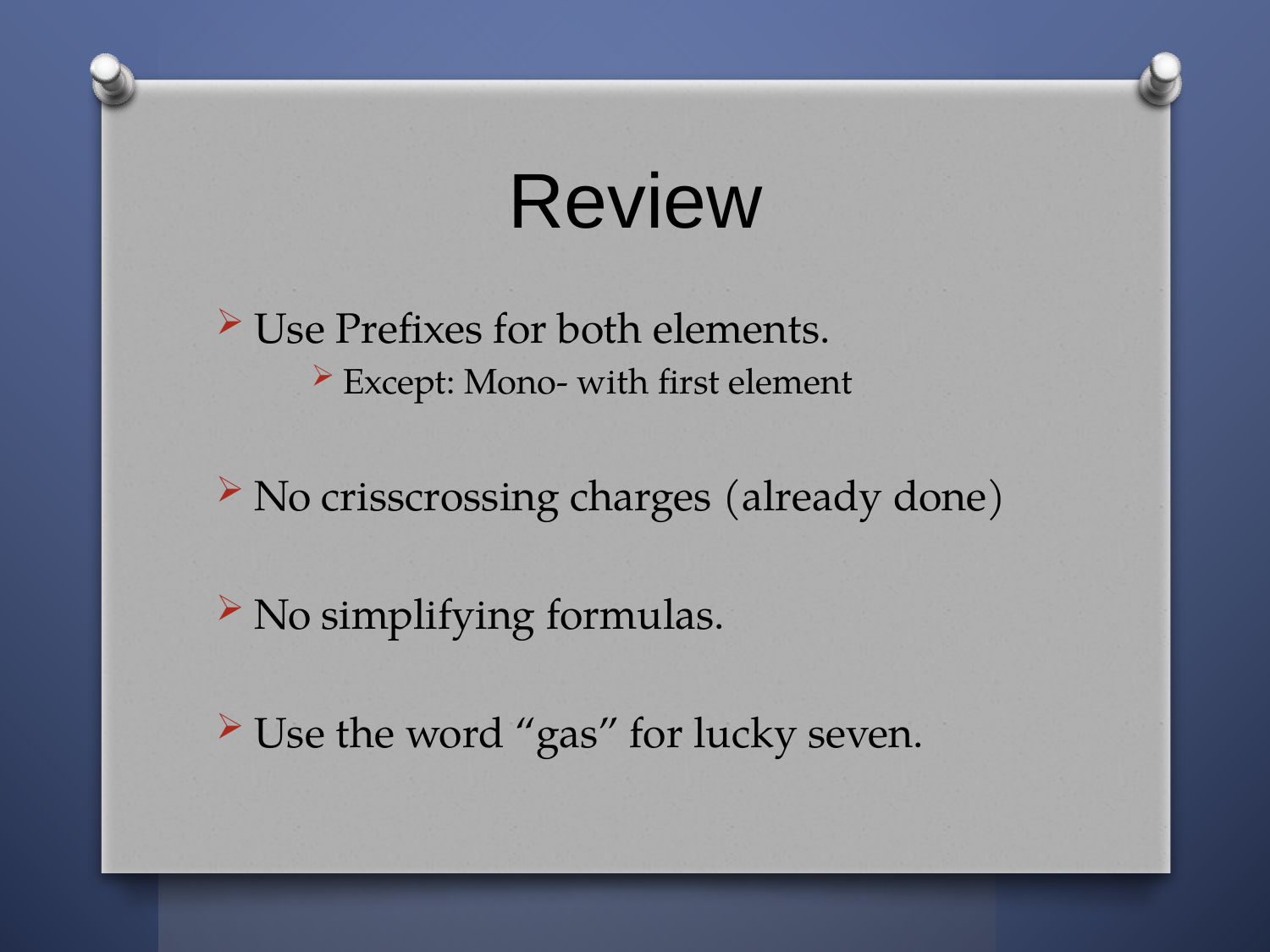

# Review
Use Prefixes for both elements.
Except: Mono- with first element

No crisscrossing charges (already done)

No simplifying formulas.

Use the word “gas” for lucky seven.